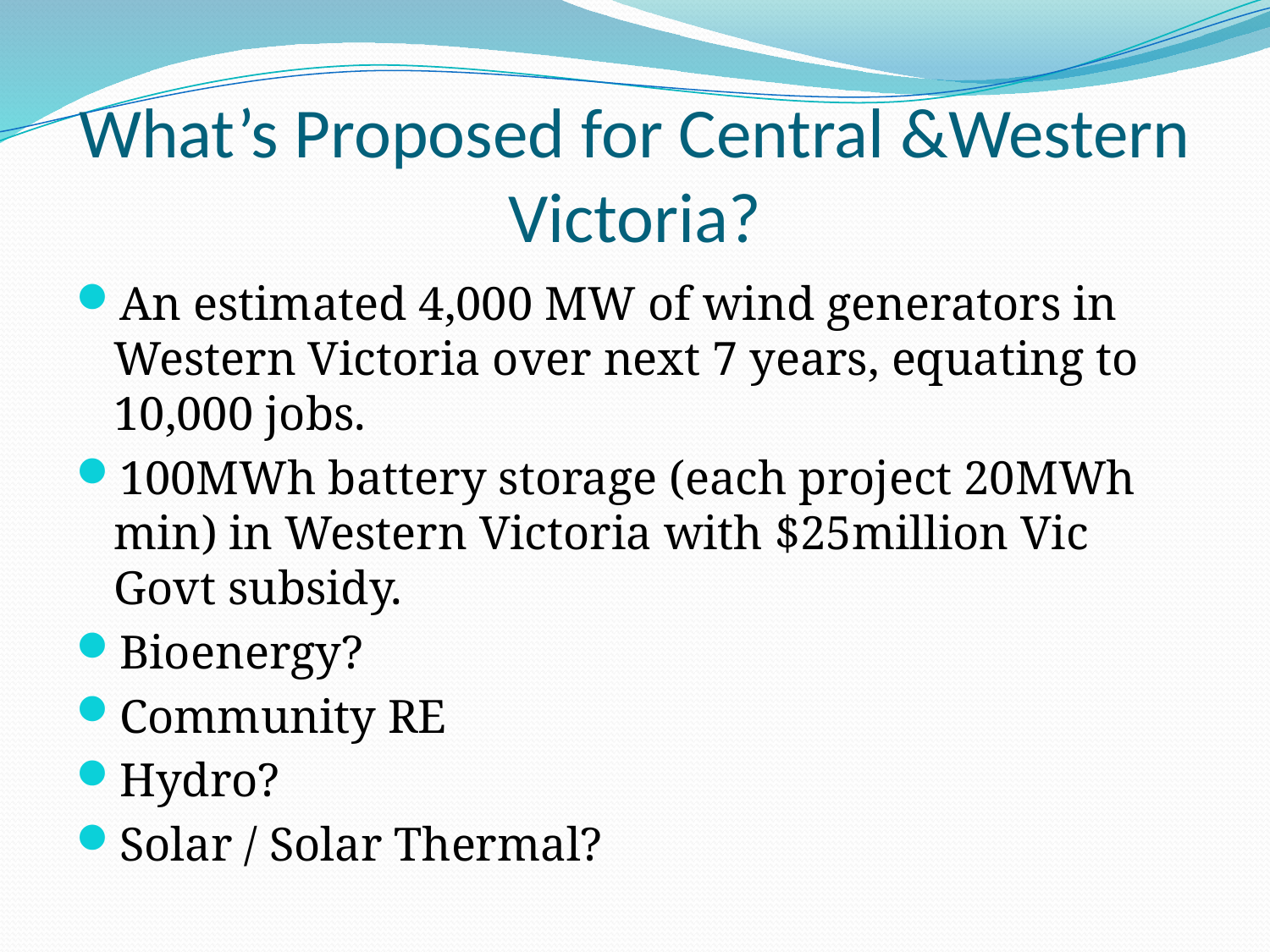

# What’s Proposed for Central &Western Victoria?
An estimated 4,000 MW of wind generators in Western Victoria over next 7 years, equating to 10,000 jobs.
100MWh battery storage (each project 20MWh min) in Western Victoria with $25million Vic Govt subsidy.
Bioenergy?
Community RE
Hydro?
Solar / Solar Thermal?